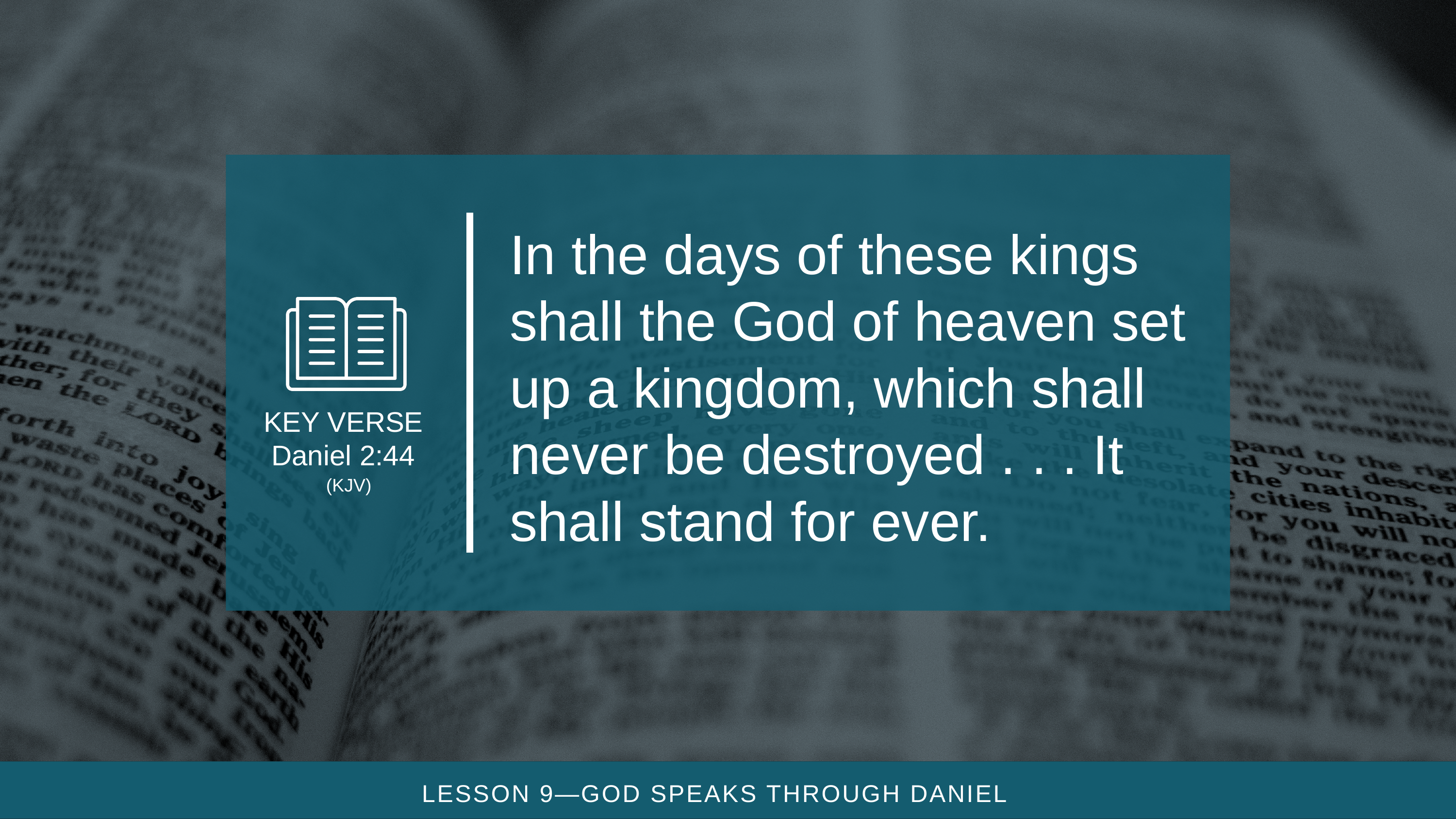

In the days of these kings shall the God of heaven set up a kingdom, which shall never be destroyed . . . It shall stand for ever.
(KJV)